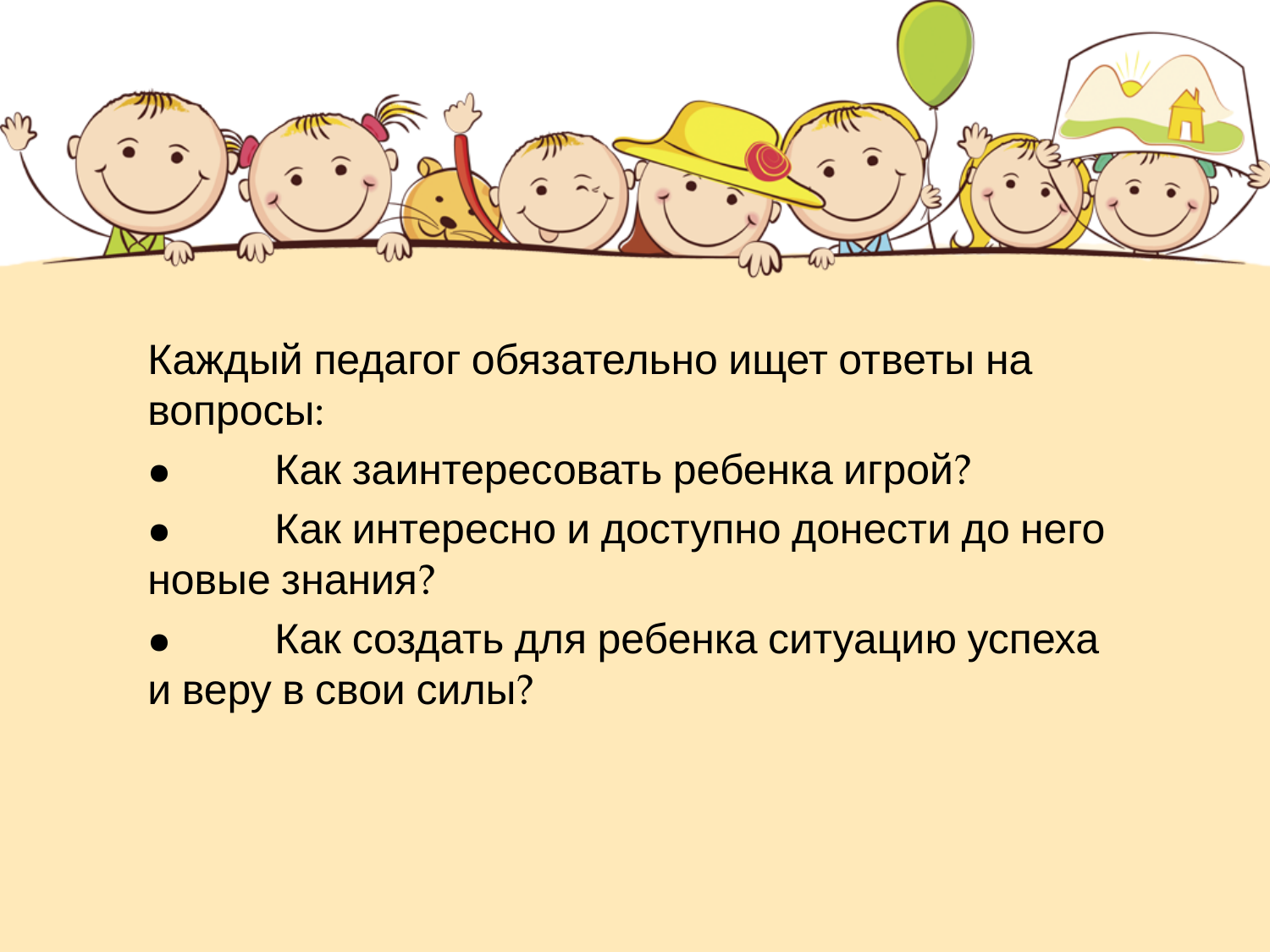

Каждый педагог обязательно ищет ответы на вопросы:
•	Как заинтересовать ребенка игрой?
•	Как интересно и доступно донести до него новые знания?
•	Как создать для ребенка ситуацию успеха и веру в свои силы?